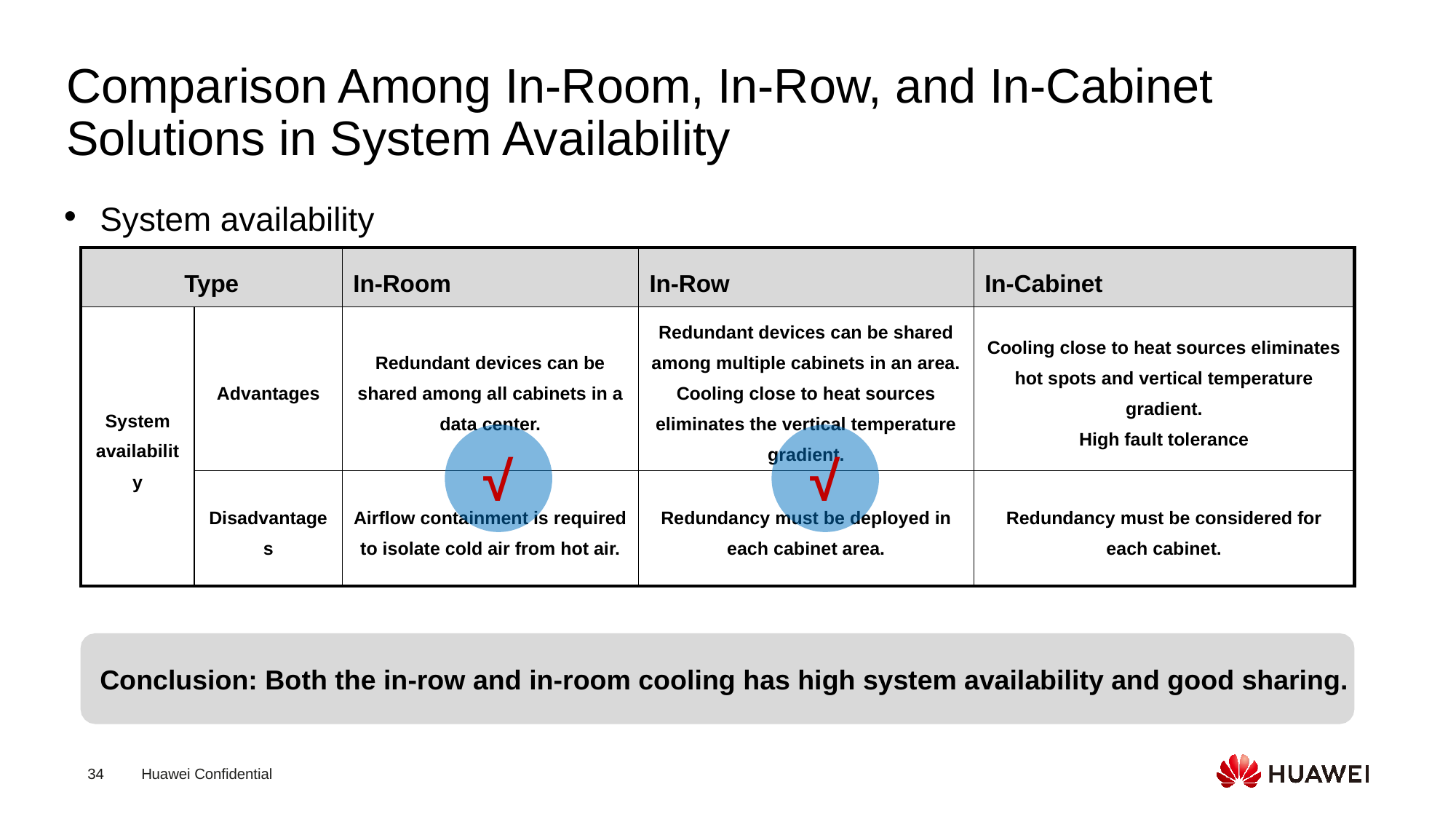

# Comparison Among In-Room, In-Row, and In-Cabinet Solutions in System Availability
System availability

| Type |  | In-Room | In-Row | In-Cabinet |
| --- | --- | --- | --- | --- |
| System availability | Advantages | Redundant devices can be shared among all cabinets in a data center. | Redundant devices can be shared among multiple cabinets in an area. Cooling close to heat sources eliminates the vertical temperature gradient. | Cooling close to heat sources eliminates hot spots and vertical temperature gradient. High fault tolerance |
|  | Disadvantages | Airflow containment is required to isolate cold air from hot air. | Redundancy must be deployed in each cabinet area. | Redundancy must be considered for each cabinet. |
√
√
Conclusion: Both the in-row and in-room cooling has high system availability and good sharing.